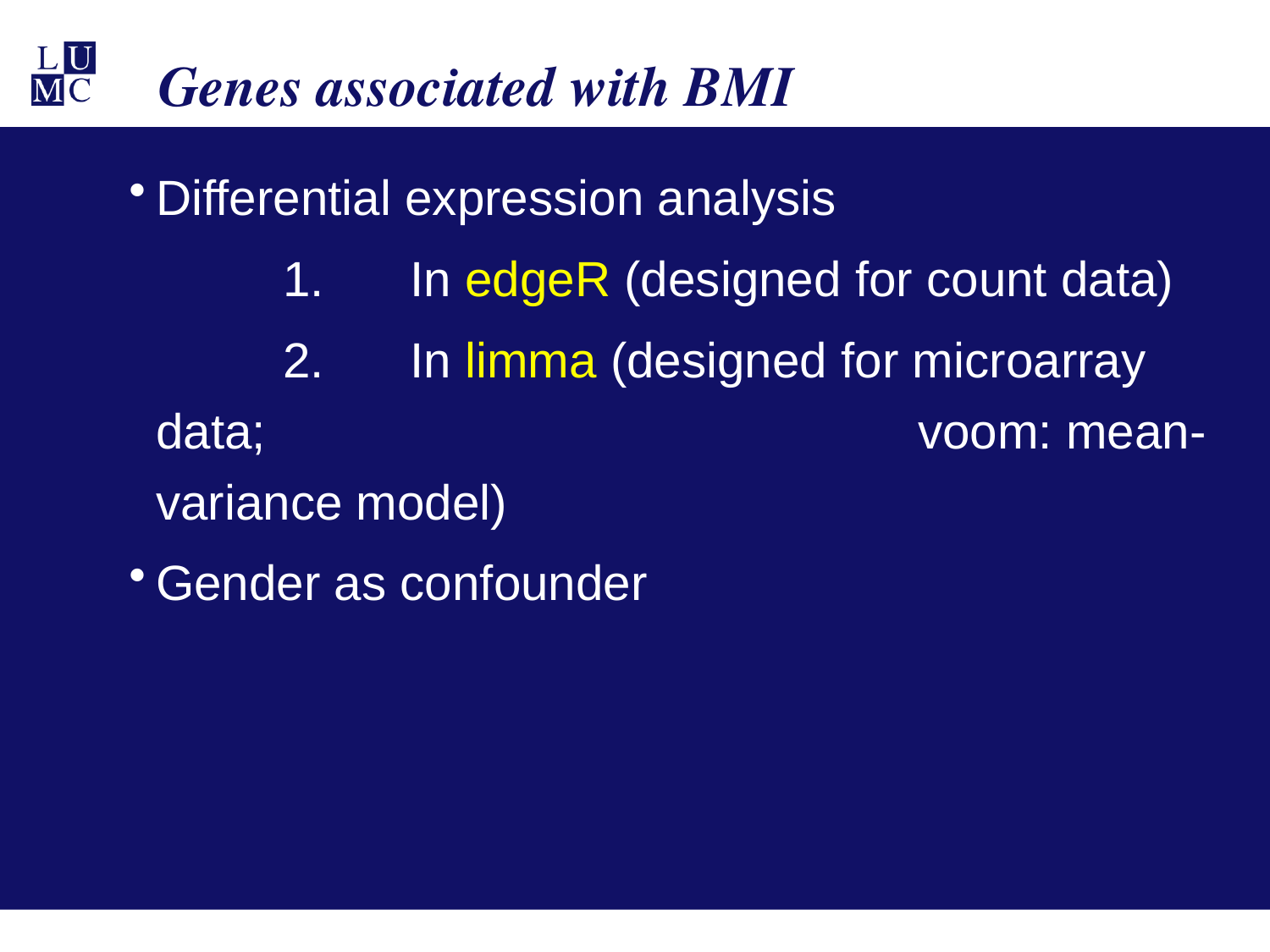

# Genes associated with BMI
Differential expression analysis
		1. 	In edgeR (designed for count data)
		2. 	In limma (designed for microarray data; 						voom: mean-variance model)
Gender as confounder